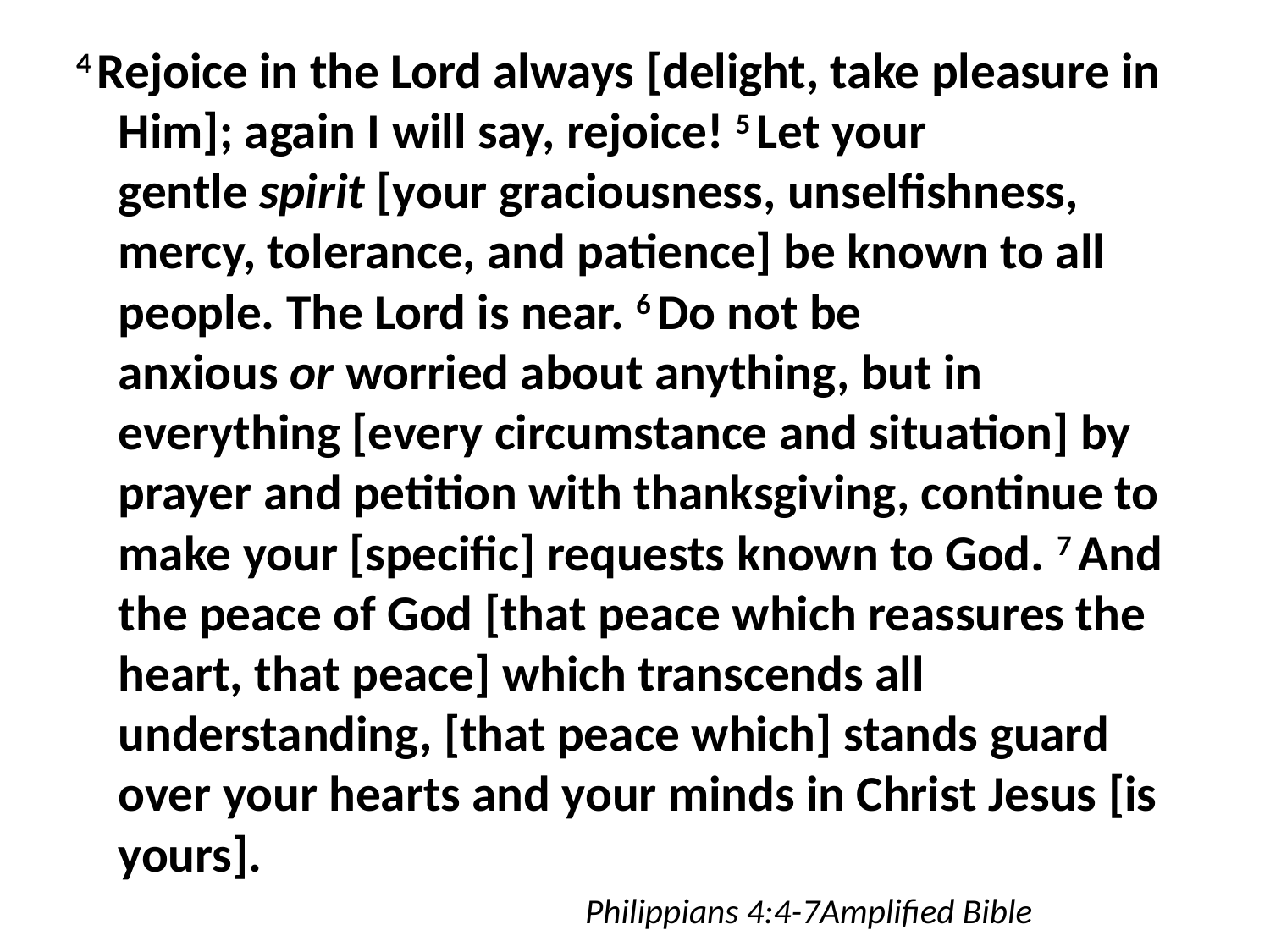

4 Rejoice in the Lord always [delight, take pleasure in Him]; again I will say, rejoice! 5 Let your gentle spirit [your graciousness, unselfishness, mercy, tolerance, and patience] be known to all people. The Lord is near. 6 Do not be anxious or worried about anything, but in everything [every circumstance and situation] by prayer and petition with thanksgiving, continue to make your [specific] requests known to God. 7 And the peace of God [that peace which reassures the heart, that peace] which transcends all understanding, [that peace which] stands guard over your hearts and your minds in Christ Jesus [is yours].
                                                                 Philippians 4:4-7Amplified Bible